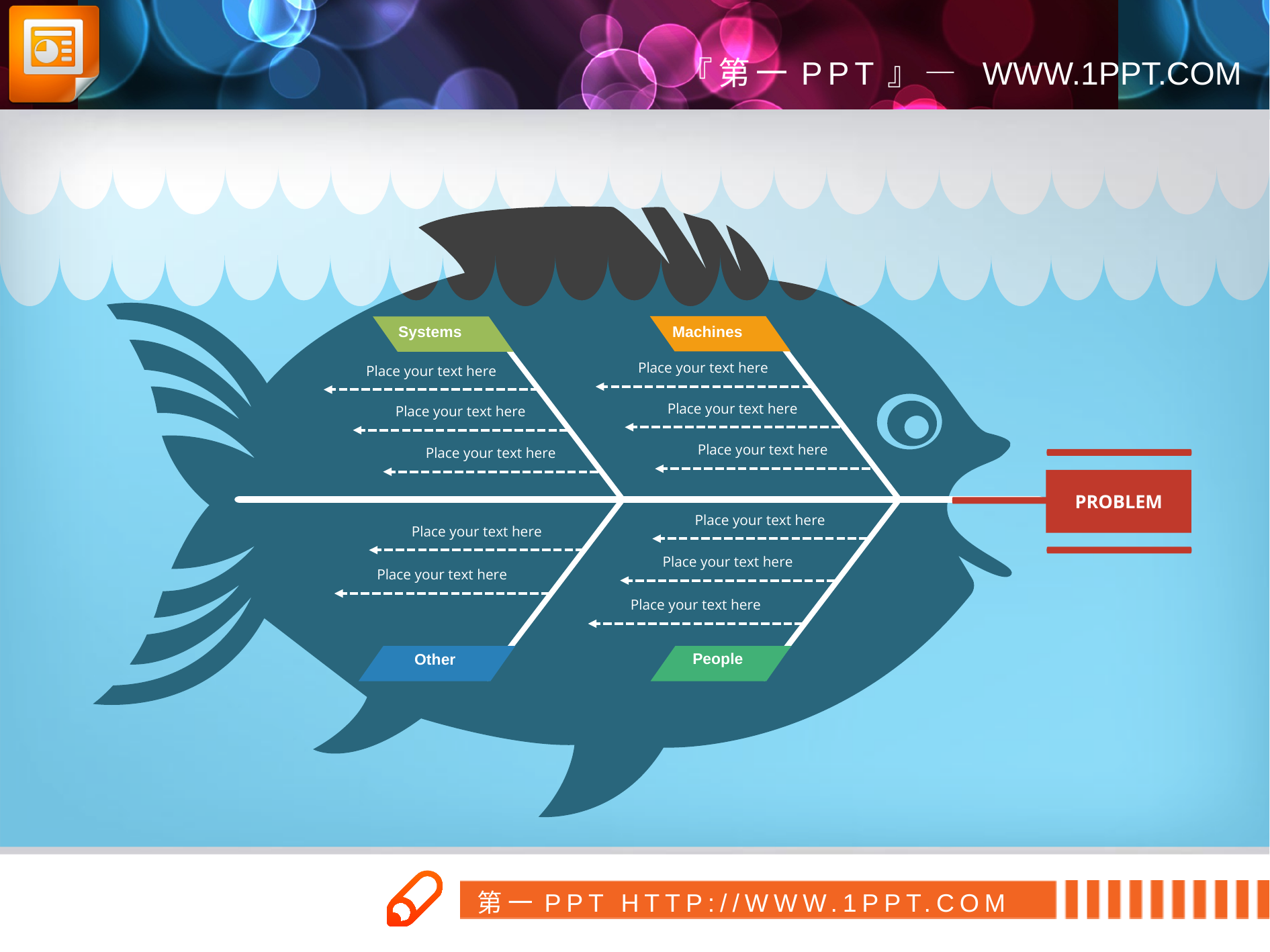

Systems
Machines

Place your text here
Place your text here
Place your text here
Place your text here
Place your text here
Place your text here

PROBLEM

Place your text here
Place your text here

Place your text here
Place your text here
Place your text here
People
Other